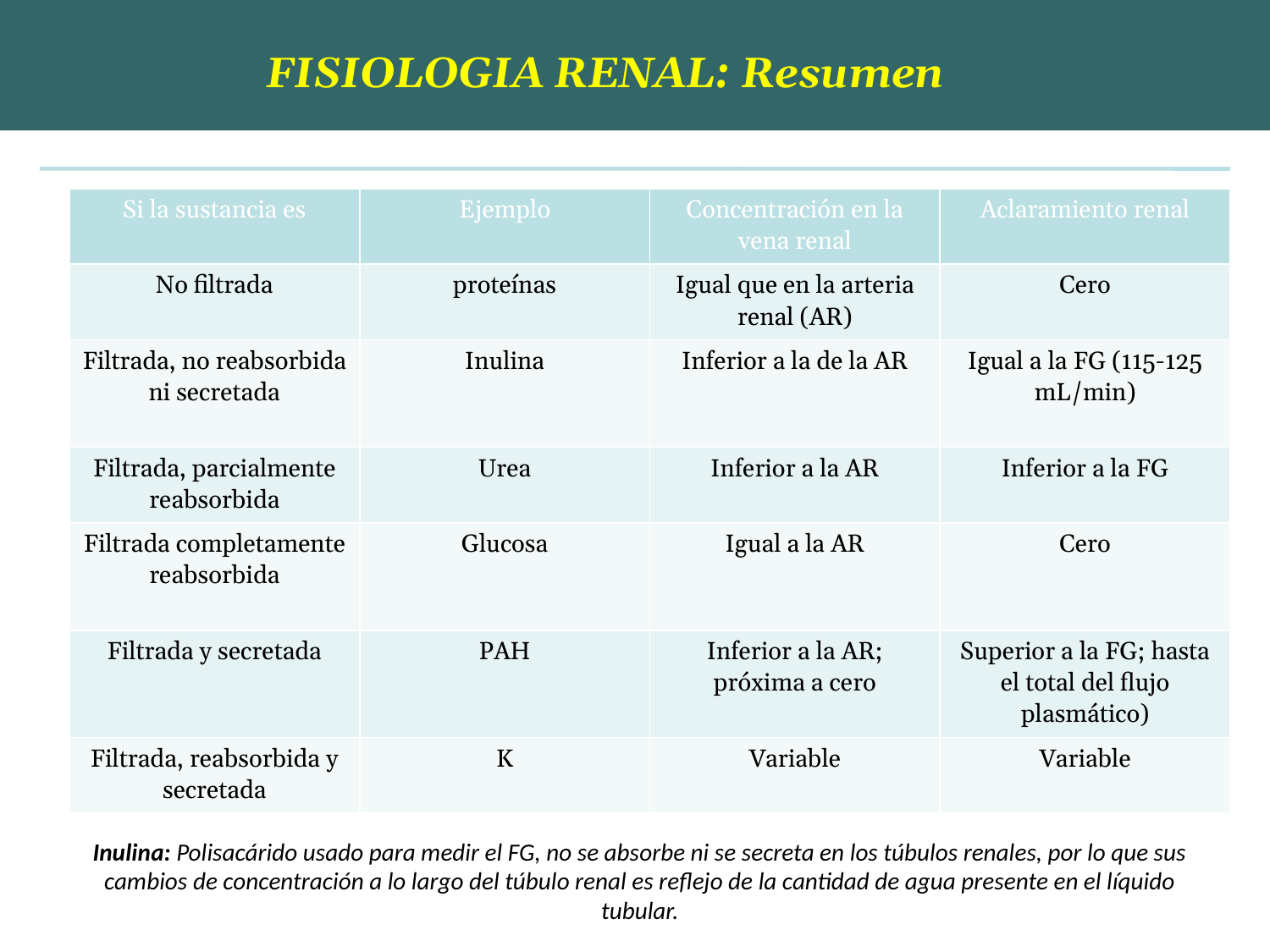

FISIOLOGIA RENAL: Resumen
| Si la sustancia es | Ejemplo | Concentración en la vena renal | Aclaramiento renal |
| --- | --- | --- | --- |
| No filtrada | proteínas | Igual que en la arteria renal (AR) | Cero |
| Filtrada, no reabsorbida ni secretada | Inulina | Inferior a la de la AR | Igual a la FG (115-125 mL/min) |
| Filtrada, parcialmente reabsorbida | Urea | Inferior a la AR | Inferior a la FG |
| Filtrada completamente reabsorbida | Glucosa | Igual a la AR | Cero |
| Filtrada y secretada | PAH | Inferior a la AR; próxima a cero | Superior a la FG; hasta el total del flujo plasmático) |
| Filtrada, reabsorbida y secretada | K | Variable | Variable |
Inulina: Polisacárido usado para medir el FG, no se absorbe ni se secreta en los túbulos renales, por lo que sus cambios de concentración a lo largo del túbulo renal es reflejo de la cantidad de agua presente en el líquido tubular.